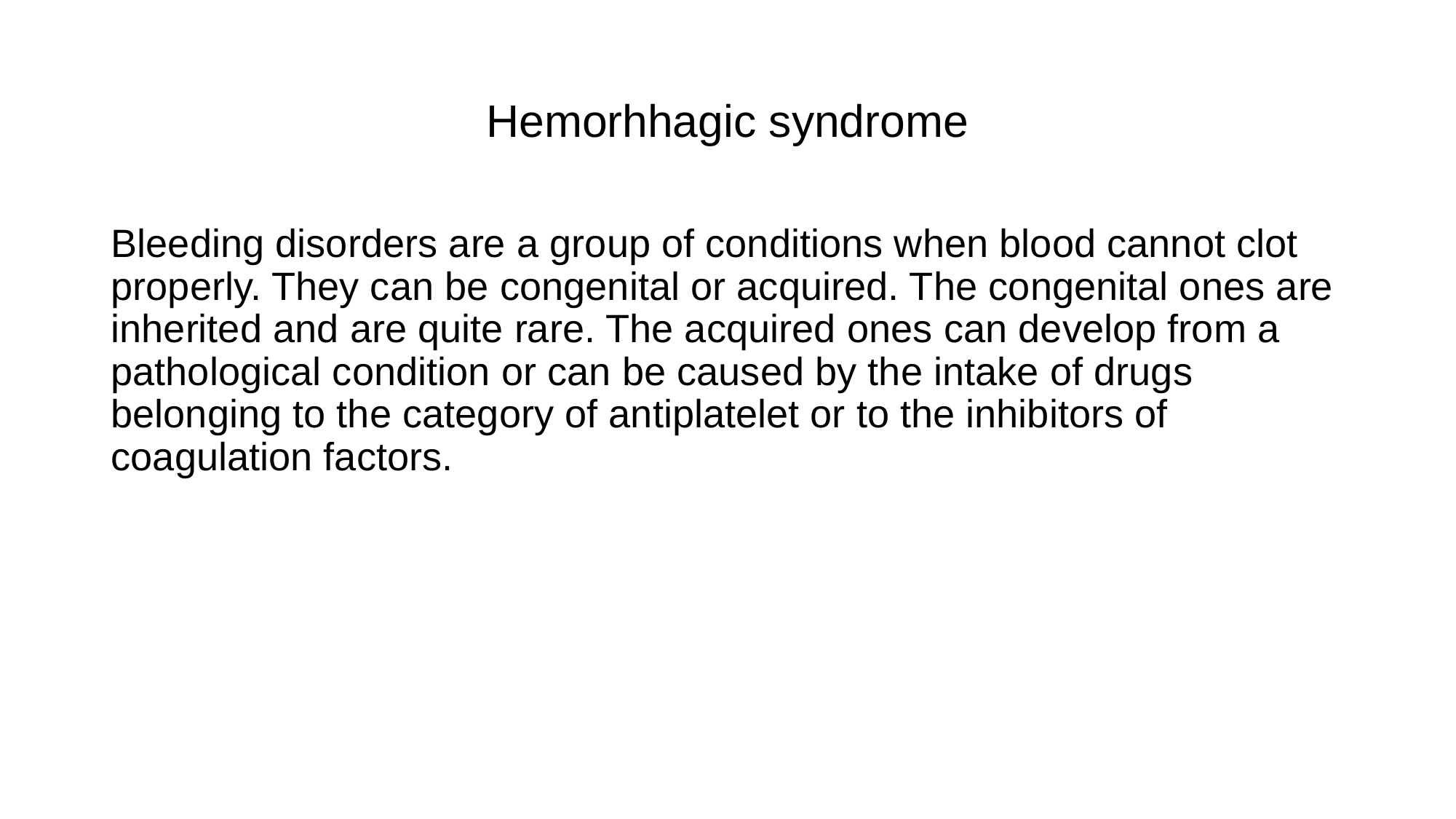

# Hemorhhagic syndrome
Bleeding disorders are a group of conditions when blood cannot clot properly. They can be congenital or acquired. The congenital ones are inherited and are quite rare. The acquired ones can develop from a pathological condition or can be caused by the intake of drugs belonging to the category of antiplatelet or to the inhibitors of coagulation factors.